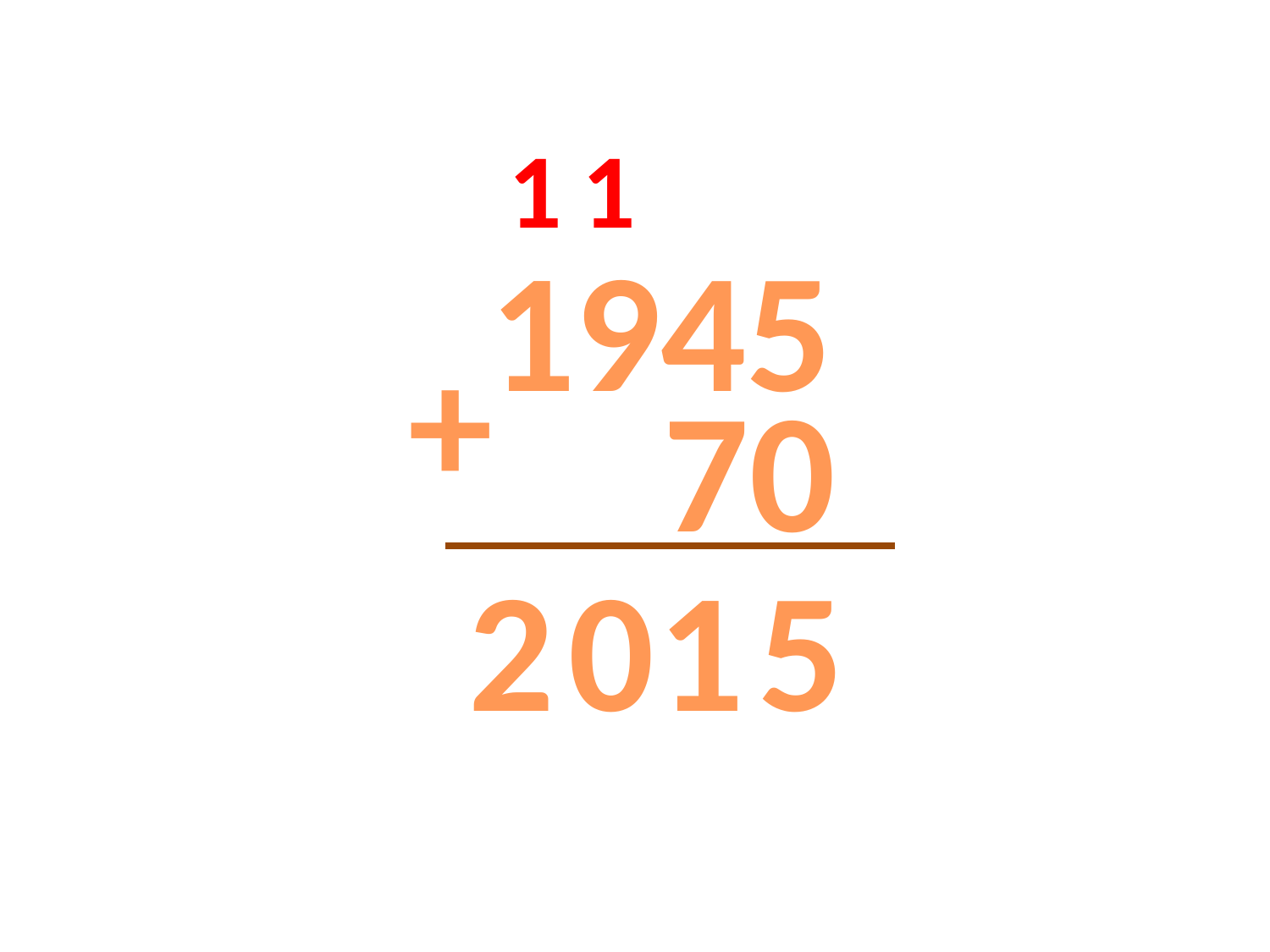

+
1
 1
1945
70
2
0
1
5